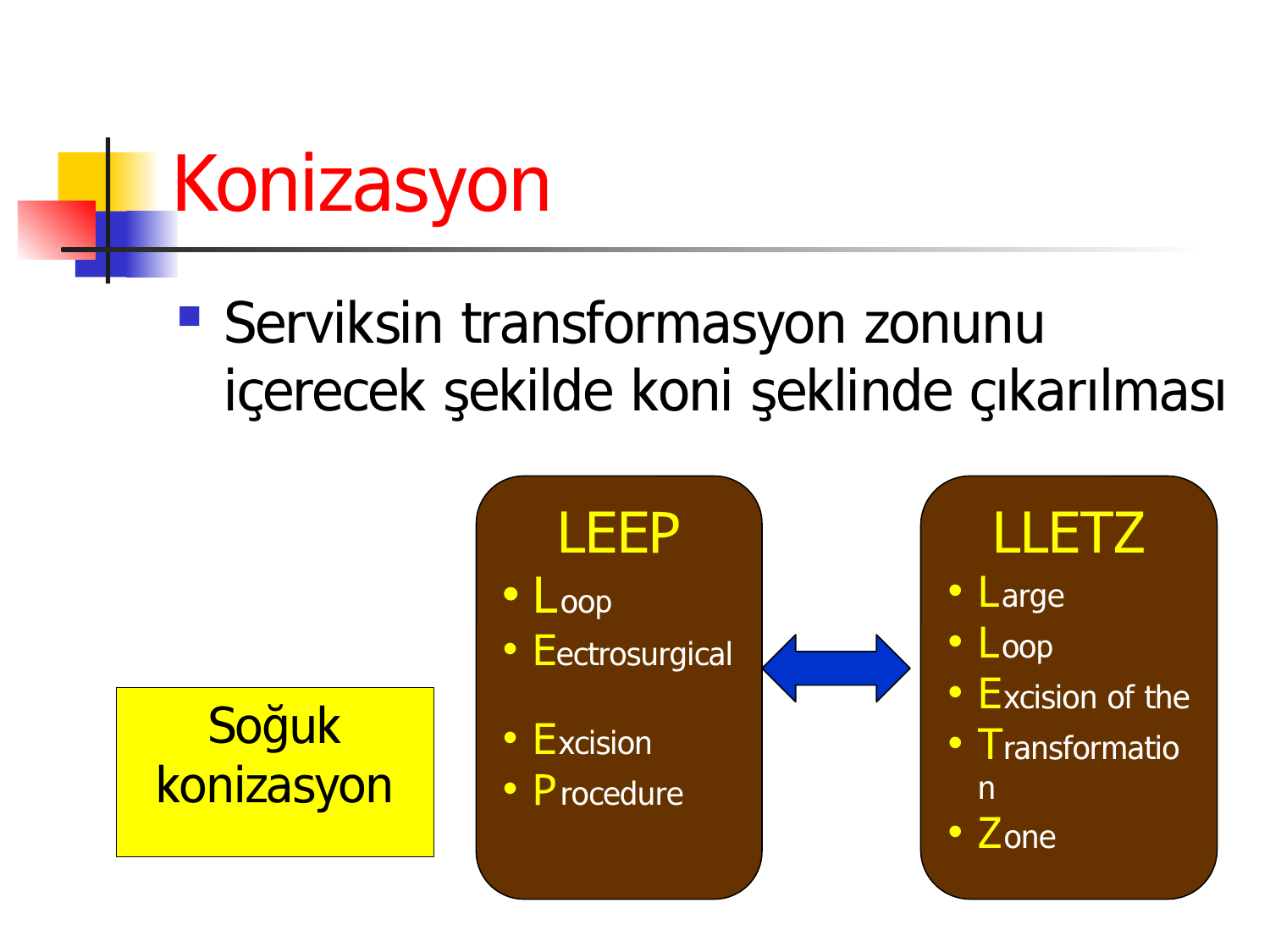

# Konizasyon
Serviksin transformasyon zonunu içerecek şekilde koni şeklinde çıkarılması

LEEP
Loop
Eectrosurgical
Excision
Procedure
LLETZ
Large
Loop
Excision of the
Transformation
Zone

Soğuk konizasyon